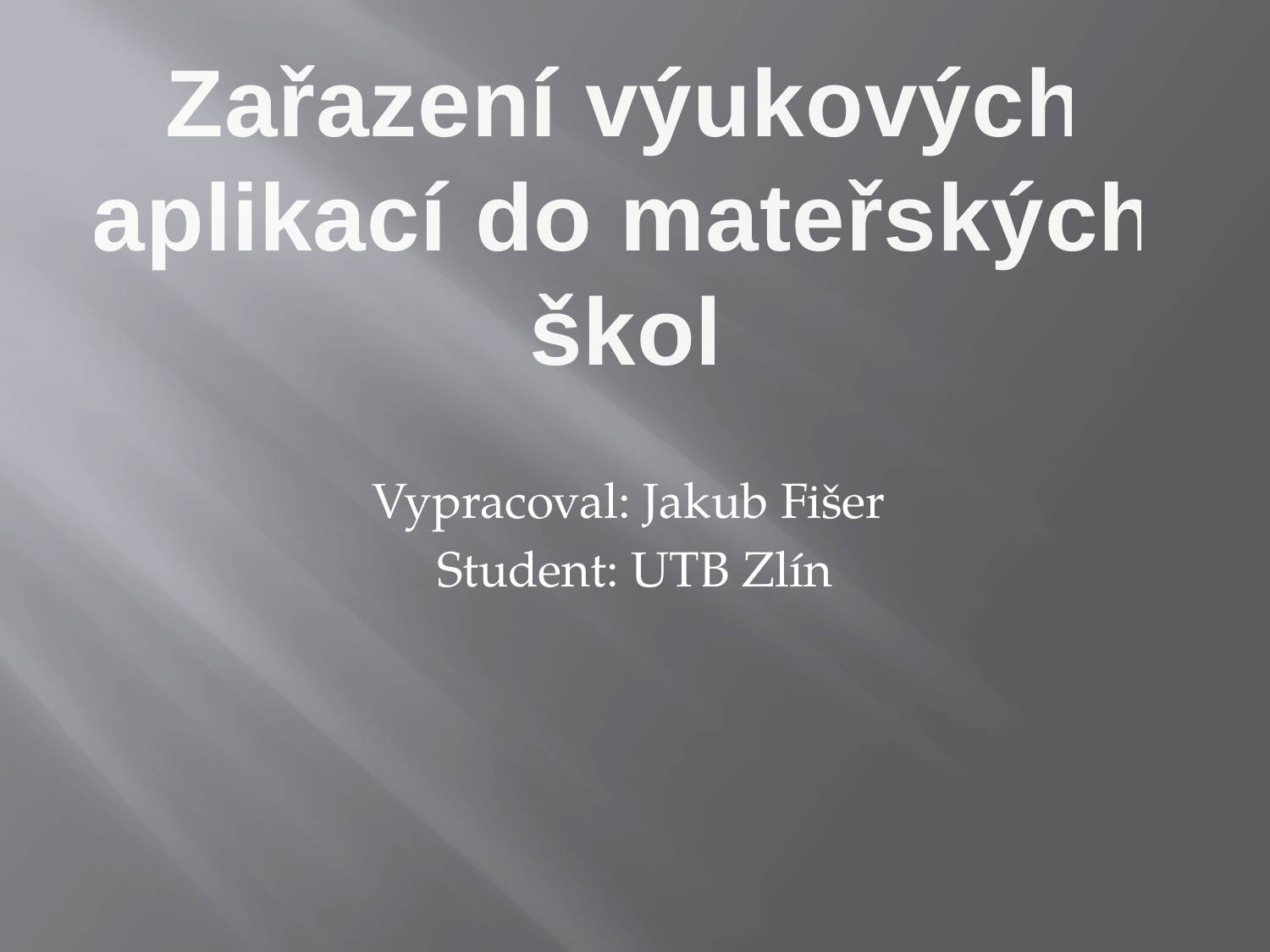

Zařazení výukových aplikací do mateřských škol
Vypracoval: Jakub Fišer
Student: UTB Zlín